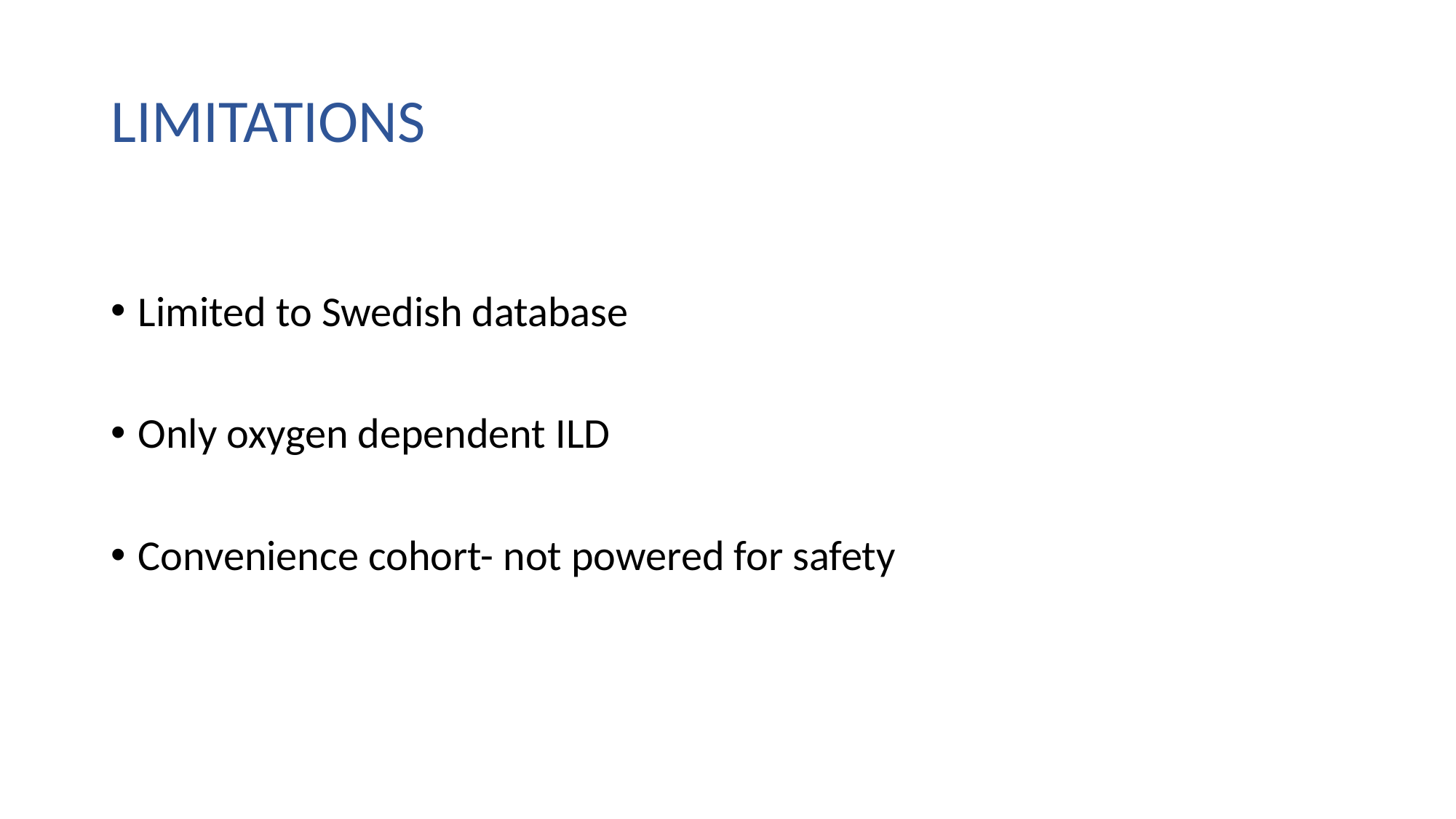

# LIMITATIONS

Limited to Swedish database

Only oxygen dependent ILD

Convenience cohort- not powered for safety